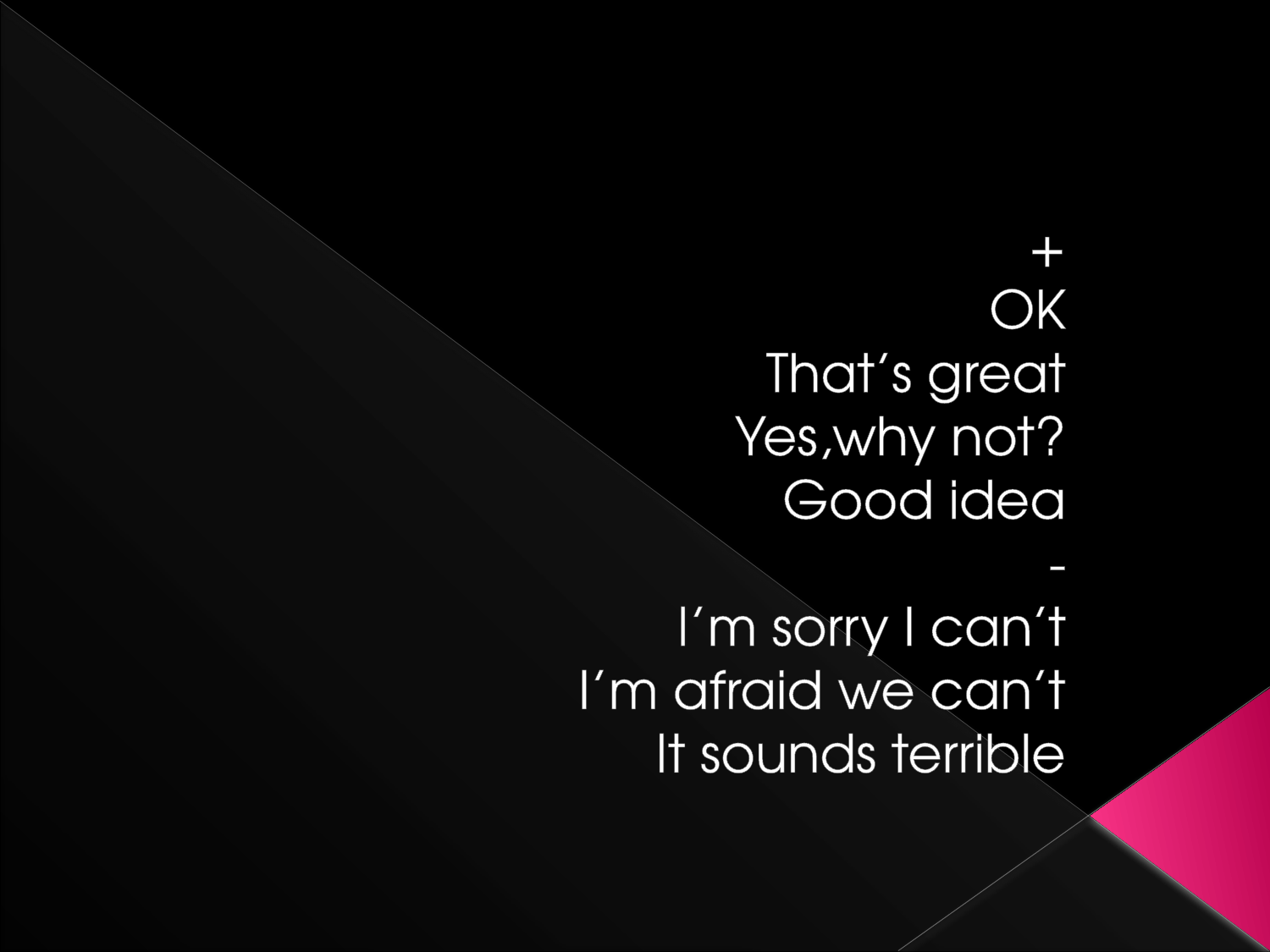

#
+
OK
That’s great
Yes,why not?
Good idea
-
I’m sorry I can’t
I’m afraid we can’t
It sounds terrible